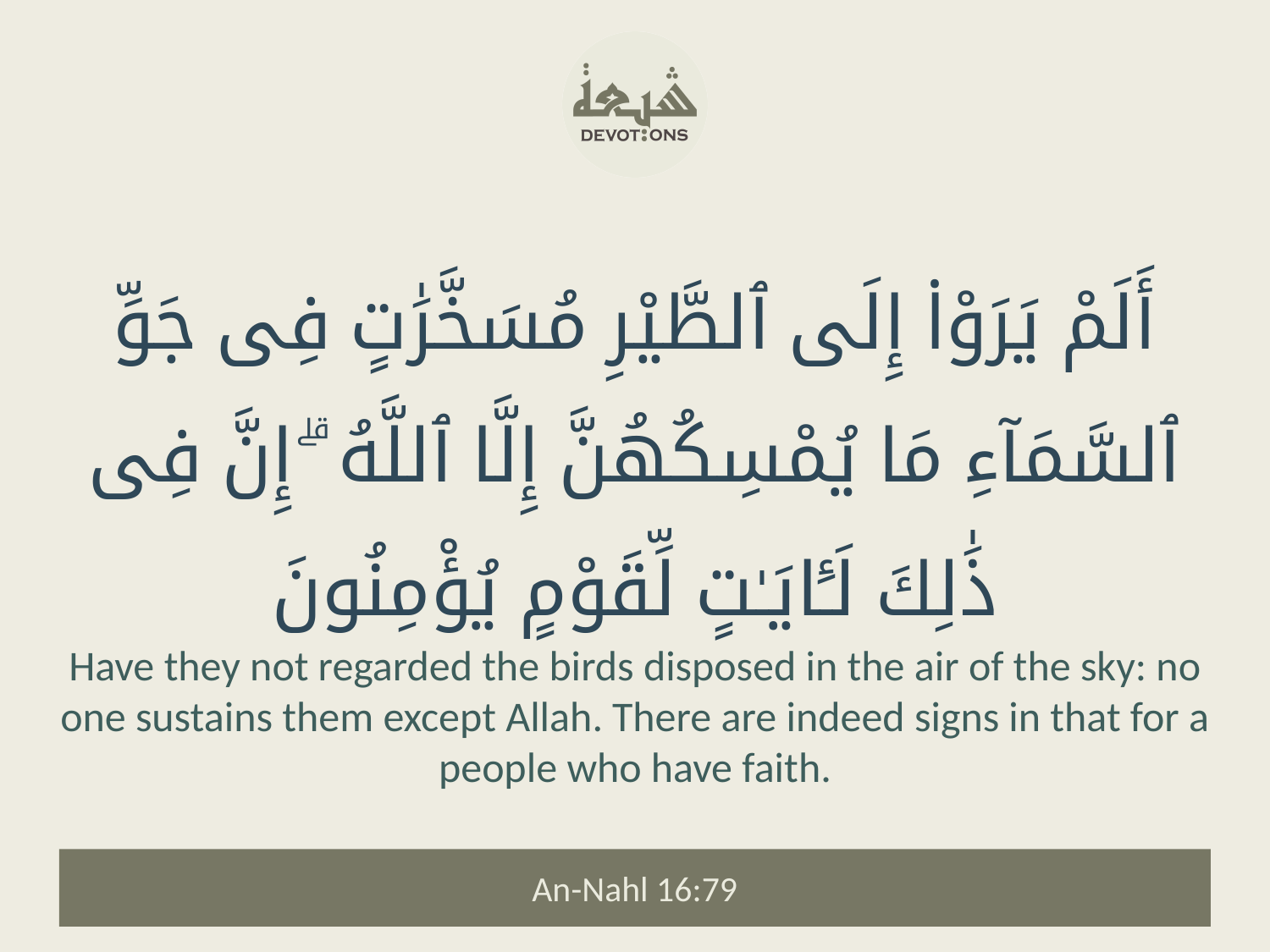

أَلَمْ يَرَوْا۟ إِلَى ٱلطَّيْرِ مُسَخَّرَٰتٍ فِى جَوِّ ٱلسَّمَآءِ مَا يُمْسِكُهُنَّ إِلَّا ٱللَّهُ ۗ إِنَّ فِى ذَٰلِكَ لَـَٔايَـٰتٍ لِّقَوْمٍ يُؤْمِنُونَ
Have they not regarded the birds disposed in the air of the sky: no one sustains them except Allah. There are indeed signs in that for a people who have faith.
An-Nahl 16:79